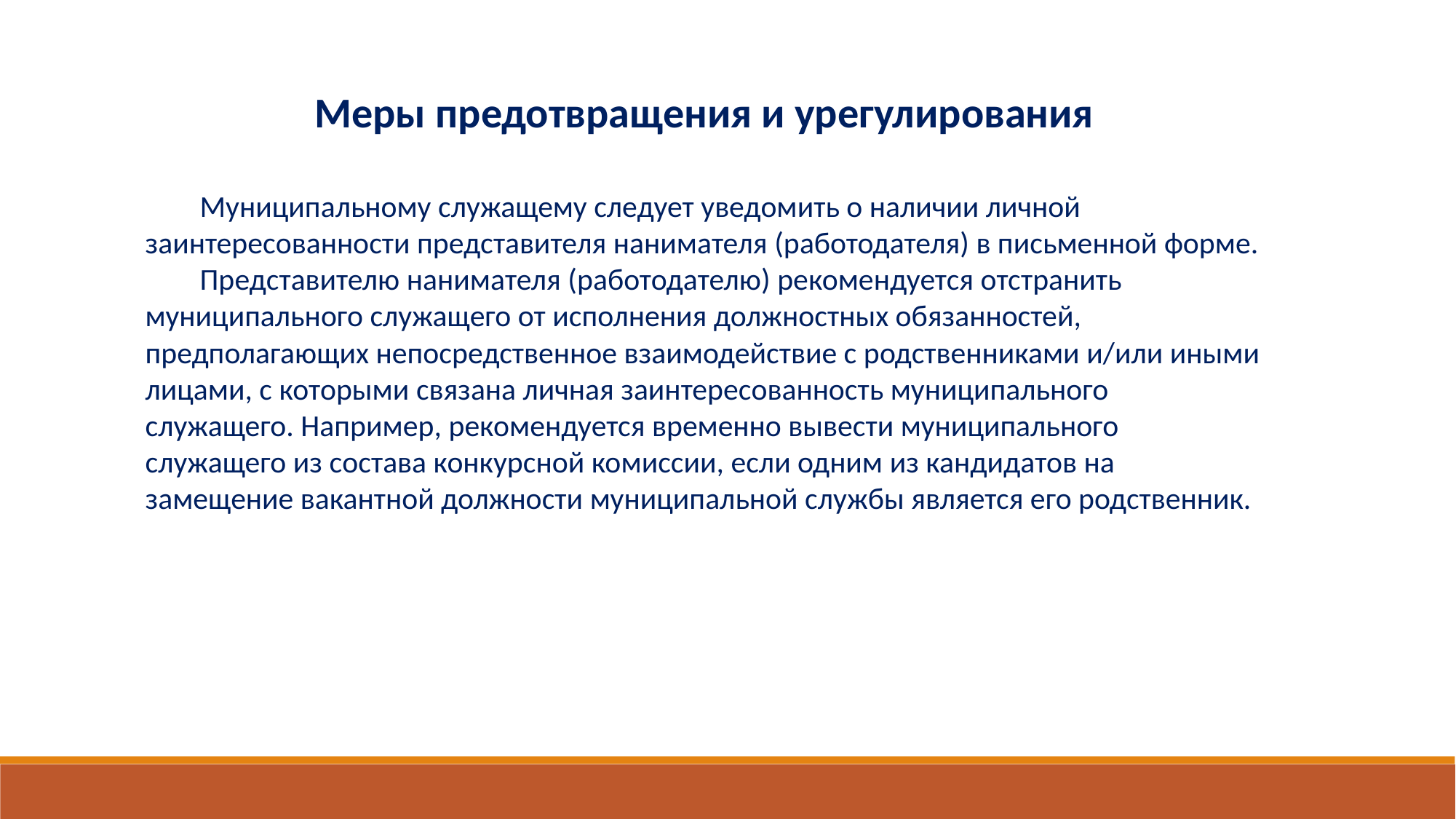

Меры предотвращения и урегулирования

Муниципальному служащему следует уведомить о наличии личной заинтересованности представителя нанимателя (работодателя) в письменной форме.
Представителю нанимателя (работодателю) рекомендуется отстранить муниципального служащего от исполнения должностных обязанностей, предполагающих непосредственное взаимодействие с родственниками и/или иными лицами, с которыми связана личная заинтересованность муниципального служащего. Например, рекомендуется временно вывести муниципального служащего из состава конкурсной комиссии, если одним из кандидатов на замещение вакантной должности муниципальной службы является его родственник.